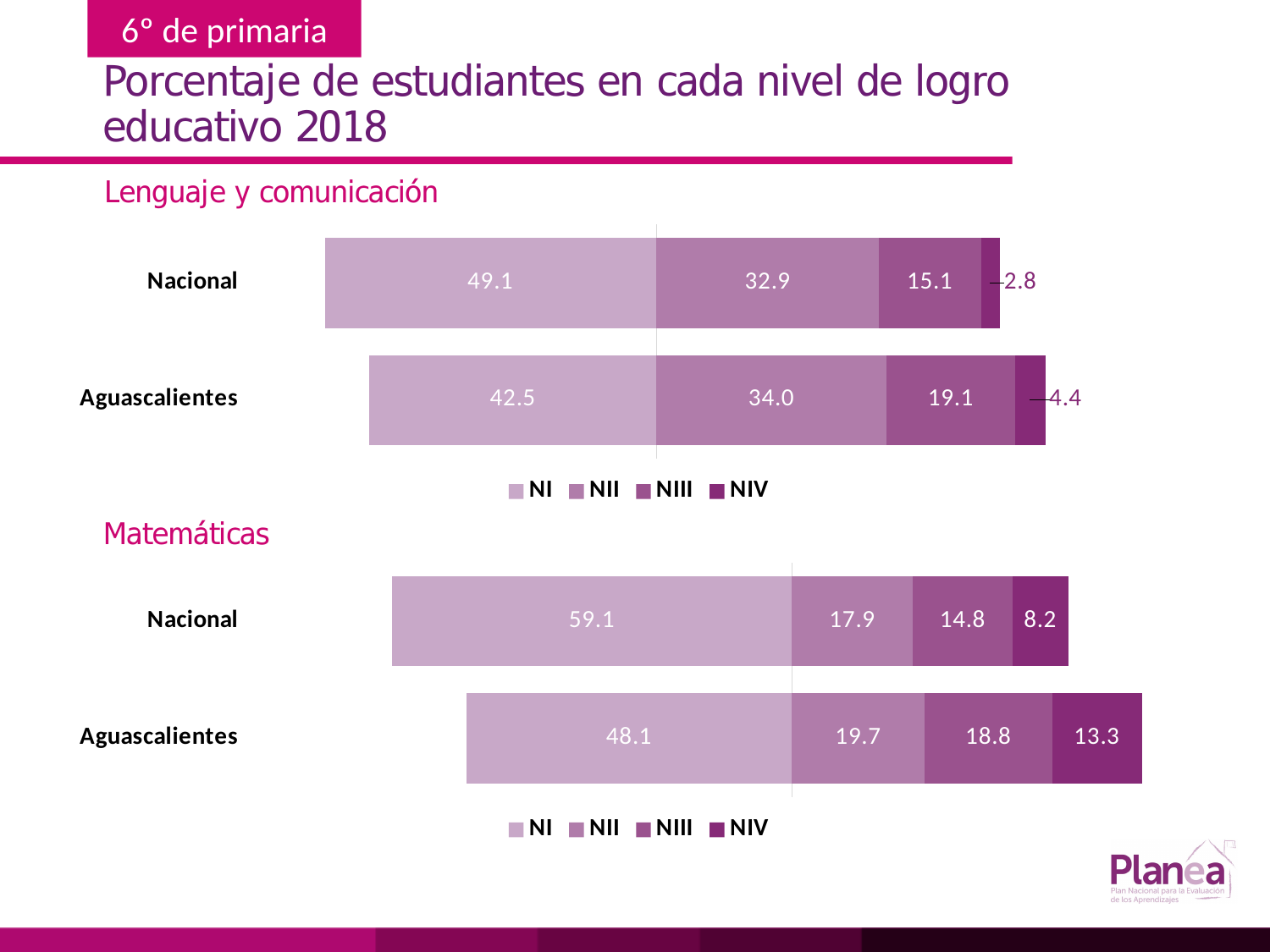

# Porcentaje de estudiantes en cada nivel de logro educativo 2018

Lenguaje y comunicación

### Chart

| Category |  |  |  |  |
|---|---|---|---|---|
| Aguascalientes | -42.5 | 34.0 | 19.1 | 4.4 |
| Nacional | -49.1 | 32.9 | 15.1 | 2.8 |
Matemáticas

### Chart

| Category |  |  |  |  |
|---|---|---|---|---|
| Aguascalientes | -48.1 | 19.7 | 18.8 | 13.3 |
| Nacional | -59.1 | 17.9 | 14.8 | 8.2 |